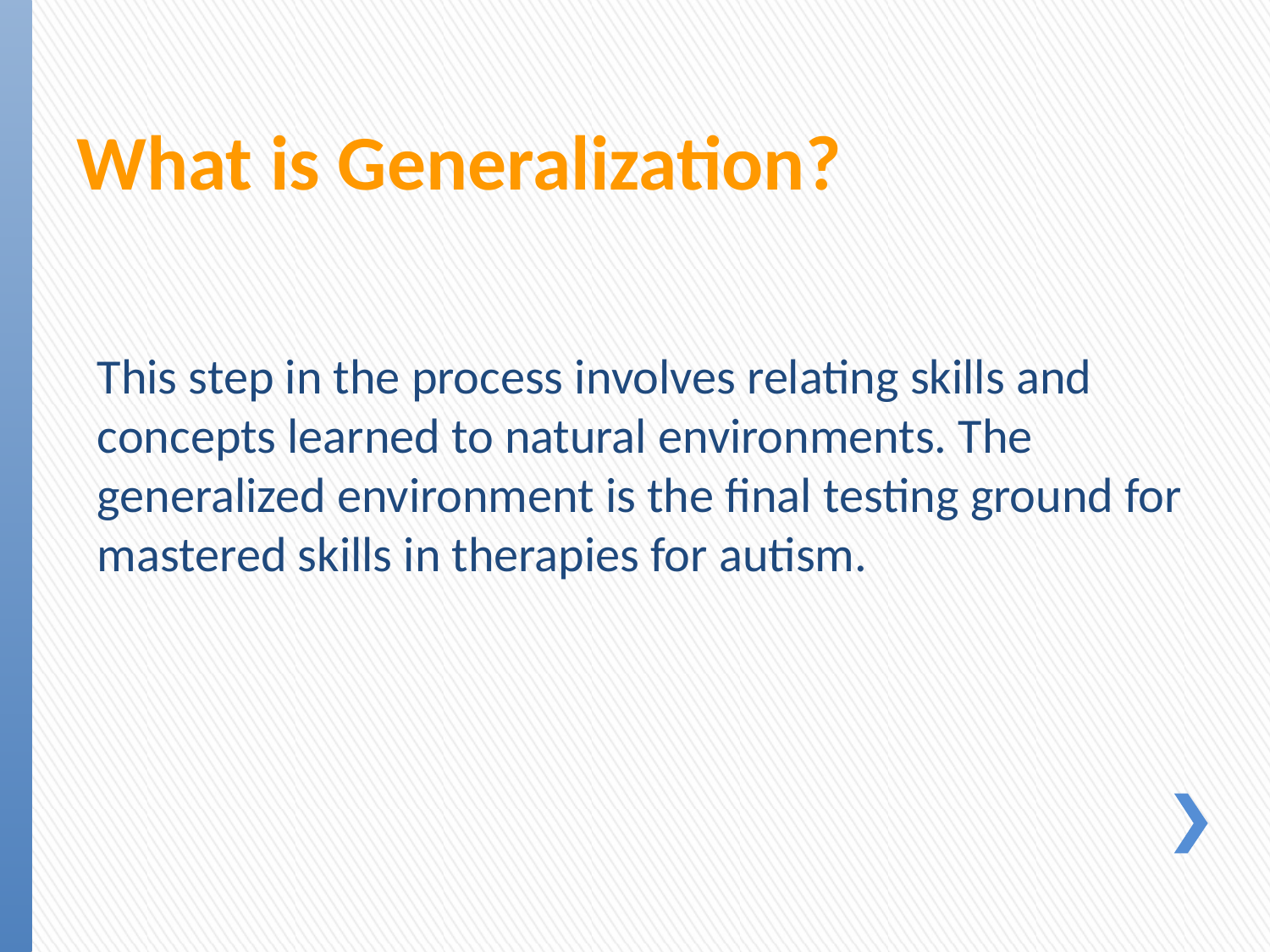

What is Generalization?
This step in the process involves relating skills and concepts learned to natural environments. The generalized environment is the final testing ground for mastered skills in therapies for autism.